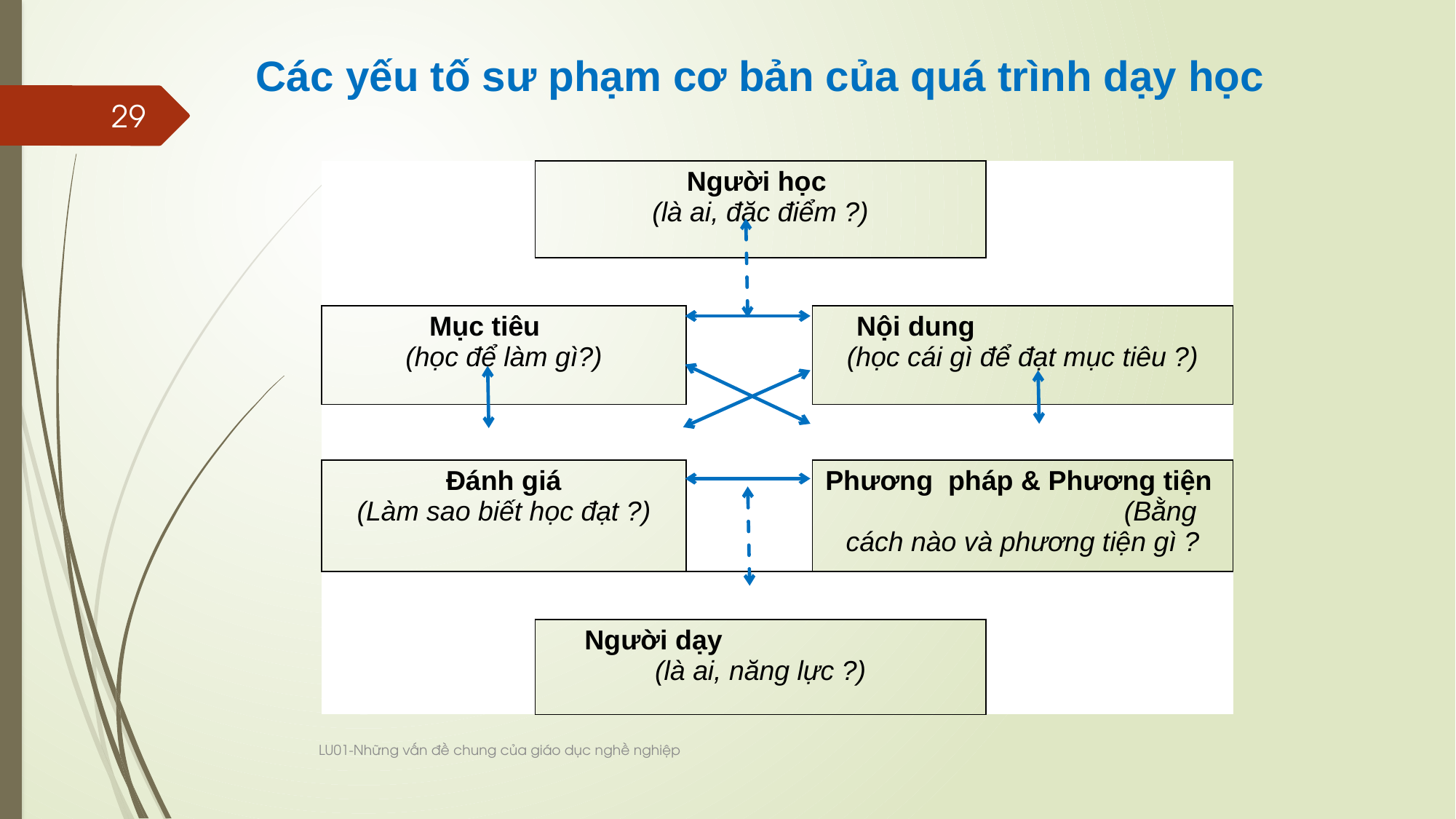

Các yếu tố sư phạm cơ bản của quá trình dạy học
29
|  | Người học (là ai, đặc điểm ?) |  |  |  |  |
| --- | --- | --- | --- | --- | --- |
|  |  |  |  |  |  |
| Mục tiêu (học để làm gì?) |  |  | Nội dung (học cái gì để đạt mục tiêu ?) |  |  |
|  |  |  |  |  |  |
| Đánh giá (Làm sao biết học đạt ?) |  |  | Phương pháp & Phương tiện (Bằng cách nào và phương tiện gì ? |  |  |
|  |  |  |  |  |  |
|  | Người dạy (là ai, năng lực ?) |  |  |  |  |
LU01-Những vấn đề chung của giáo dục nghề nghiệp